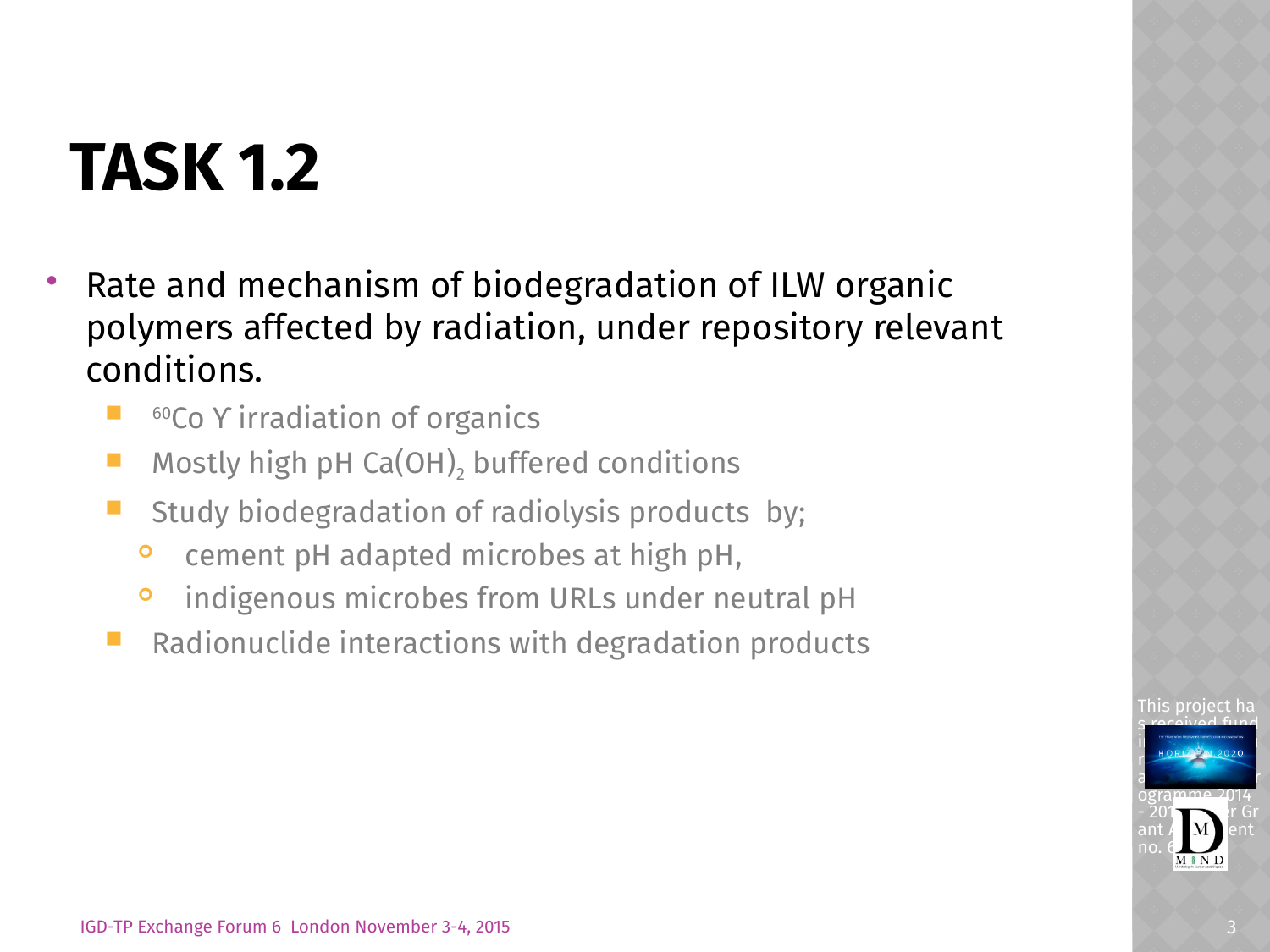

# Task 1.2
Rate and mechanism of biodegradation of ILW organic polymers affected by radiation, under repository relevant conditions.
60Co ϒ irradiation of organics
Mostly high pH Ca(OH)2 buffered conditions
Study biodegradation of radiolysis products  by;
cement pH adapted microbes at high pH,
indigenous microbes from URLs under neutral pH
Radionuclide interactions with degradation products
This project has received funding from the Euratom research and  training programme 2014 - 2018 under Grant Agreement no. 661880
3